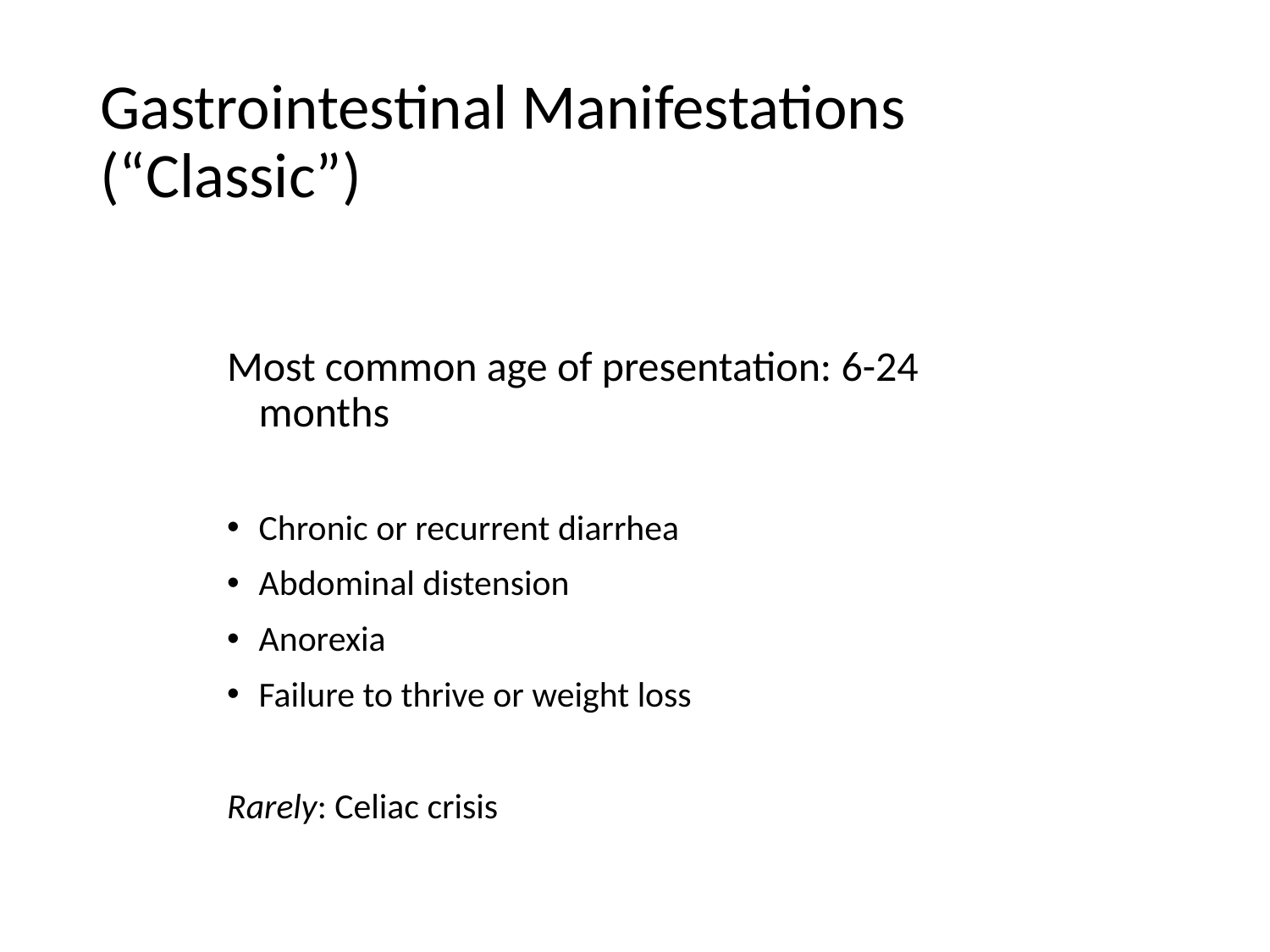

# Gastrointestinal Manifestations (“Classic”)
Most common age of presentation: 6-24 months

Chronic or recurrent diarrhea
Abdominal distension
Anorexia
Failure to thrive or weight loss

Rarely: Celiac crisis
    Abdominal pain
    Vomiting
    Constipation
    Irritability

55